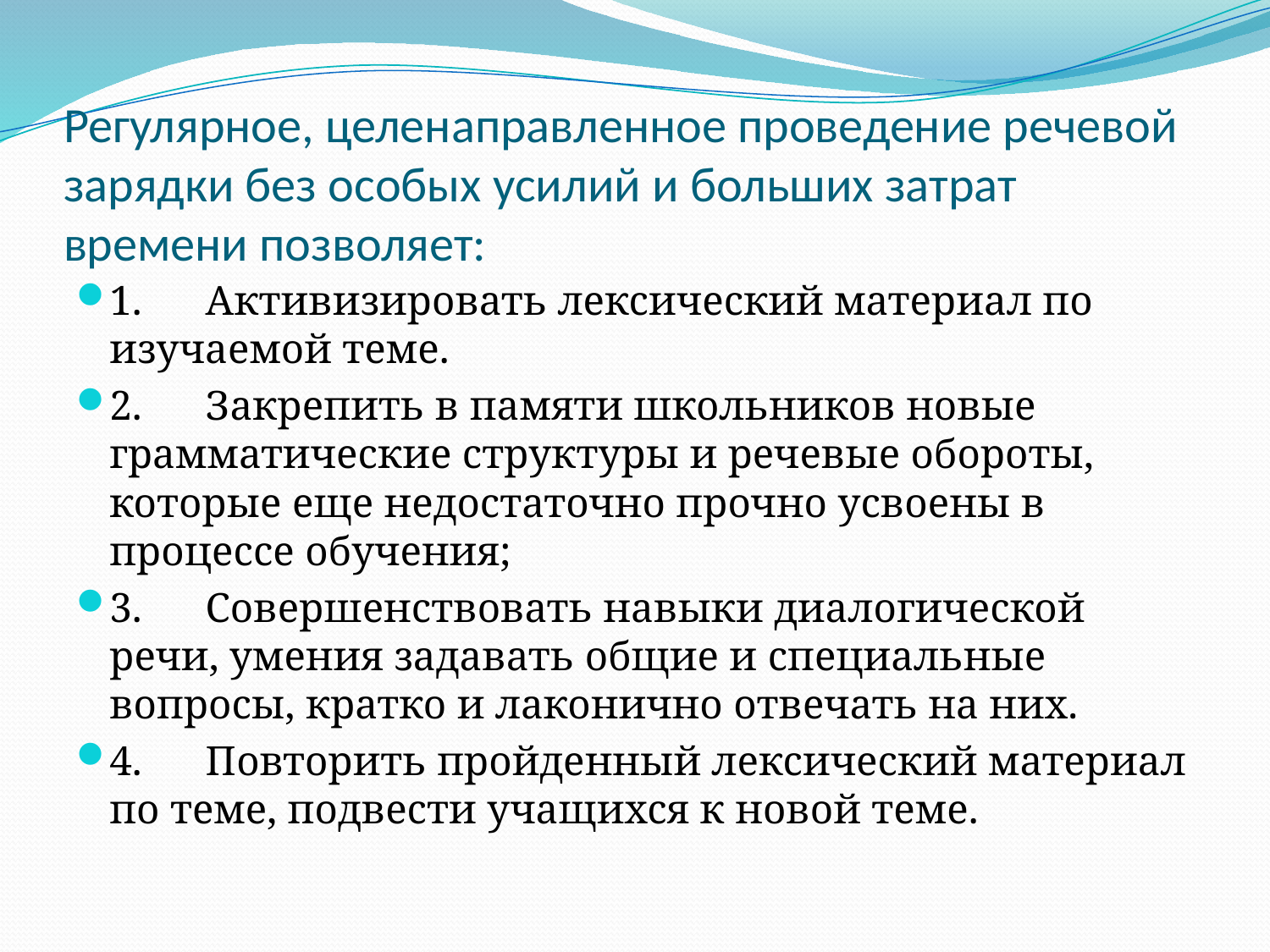

# Регулярное, целенаправленное проведение речевой зарядки без особых усилий и больших затрат времени позволяет:
1.      Активизировать лексический материал по изучаемой теме.
2.      Закрепить в памяти школьников новые грамматические структуры и речевые обороты, которые еще недостаточно прочно усвоены в процессе обучения;
3.      Совершенствовать навыки диалогической речи, умения задавать общие и специальные вопросы, кратко и лаконично отвечать на них.
4.      Повторить пройденный лексический материал по теме, подвести учащихся к новой теме.